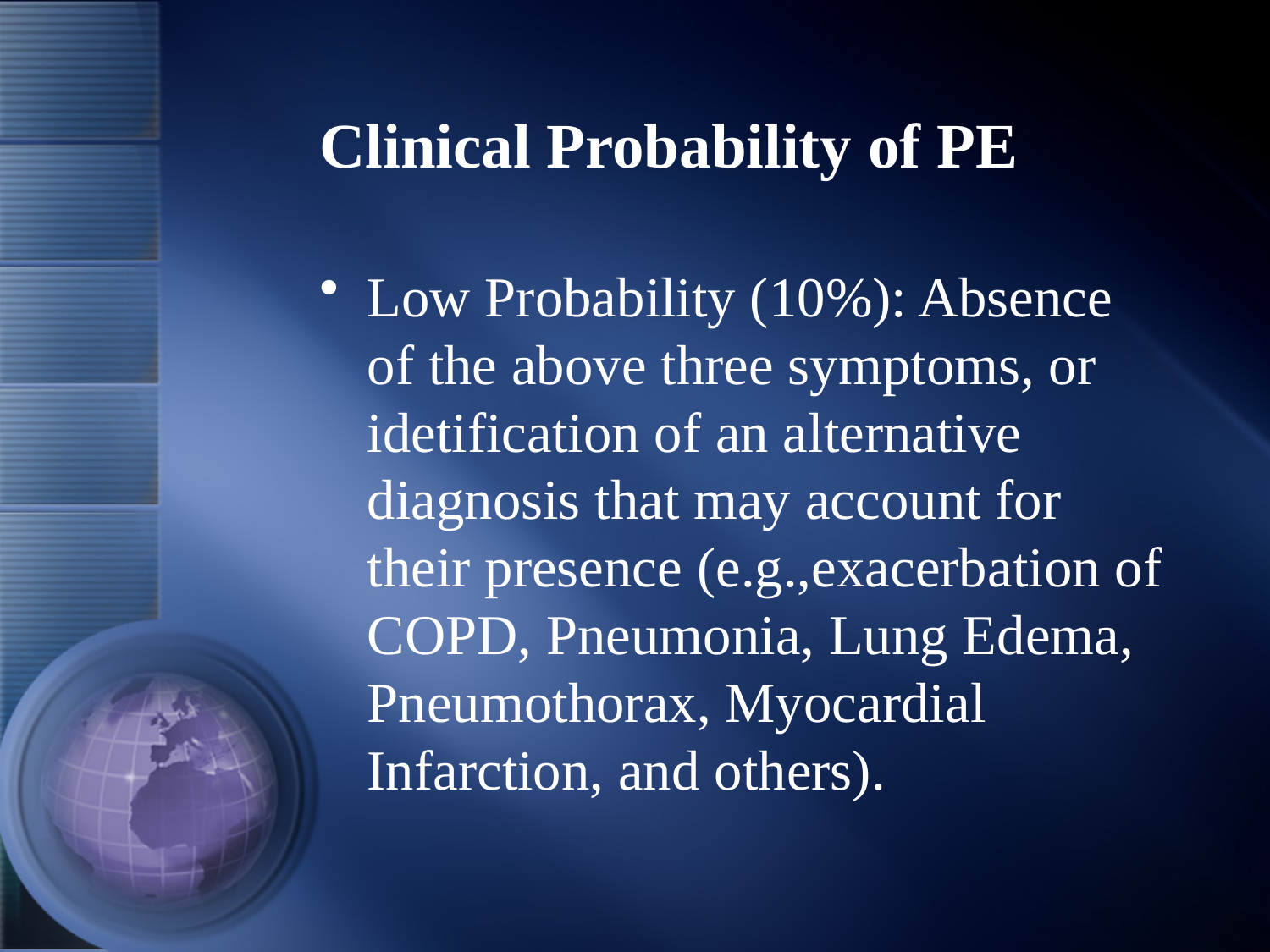

# Clinical Probability of PE
Low Probability (10%): Absence of the above three symptoms, or idetification of an alternative diagnosis that may account for their presence (e.g.,exacerbation of COPD, Pneumonia, Lung Edema, Pneumothorax, Myocardial Infarction, and others).